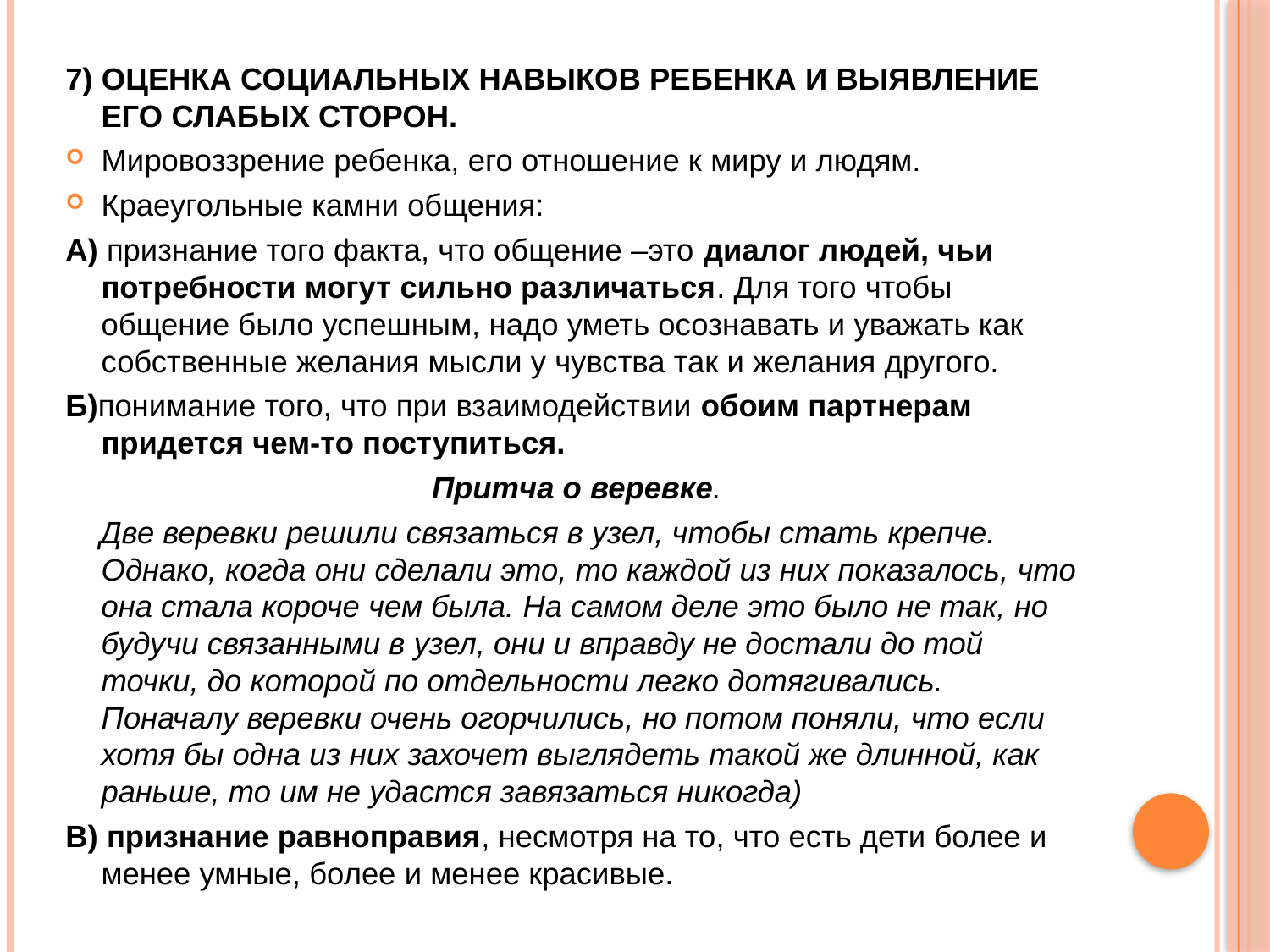

7) ОЦЕНКА СОЦИАЛЬНЫХ НАВЫКОВ РЕБЕНКА И ВЫЯВЛЕНИЕ ЕГО СЛАБЫХ СТОРОН.
Мировоззрение ребенка, его отношение к миру и людям.
Краеугольные камни общения:
А) признание того факта, что общение –это диалог людей, чьи потребности могут сильно различаться. Для того чтобы общение было успешным, надо уметь осознавать и уважать как собственные желания мысли у чувства так и желания другого.
Б)понимание того, что при взаимодействии обоим партнерам придется чем-то поступиться.
Притча о веревке.
    Две веревки решили связаться в узел, чтобы стать крепче. Однако, когда они сделали это, то каждой из них показалось, что она стала короче чем была. На самом деле это было не так, но будучи связанными в узел, они и вправду не достали до той точки, до которой по отдельности легко дотягивались. Поначалу веревки очень огорчились, но потом поняли, что если хотя бы одна из них захочет выглядеть такой же длинной, как раньше, то им не удастся завязаться никогда)
В) признание равноправия, несмотря на то, что есть дети более и менее умные, более и менее красивые.